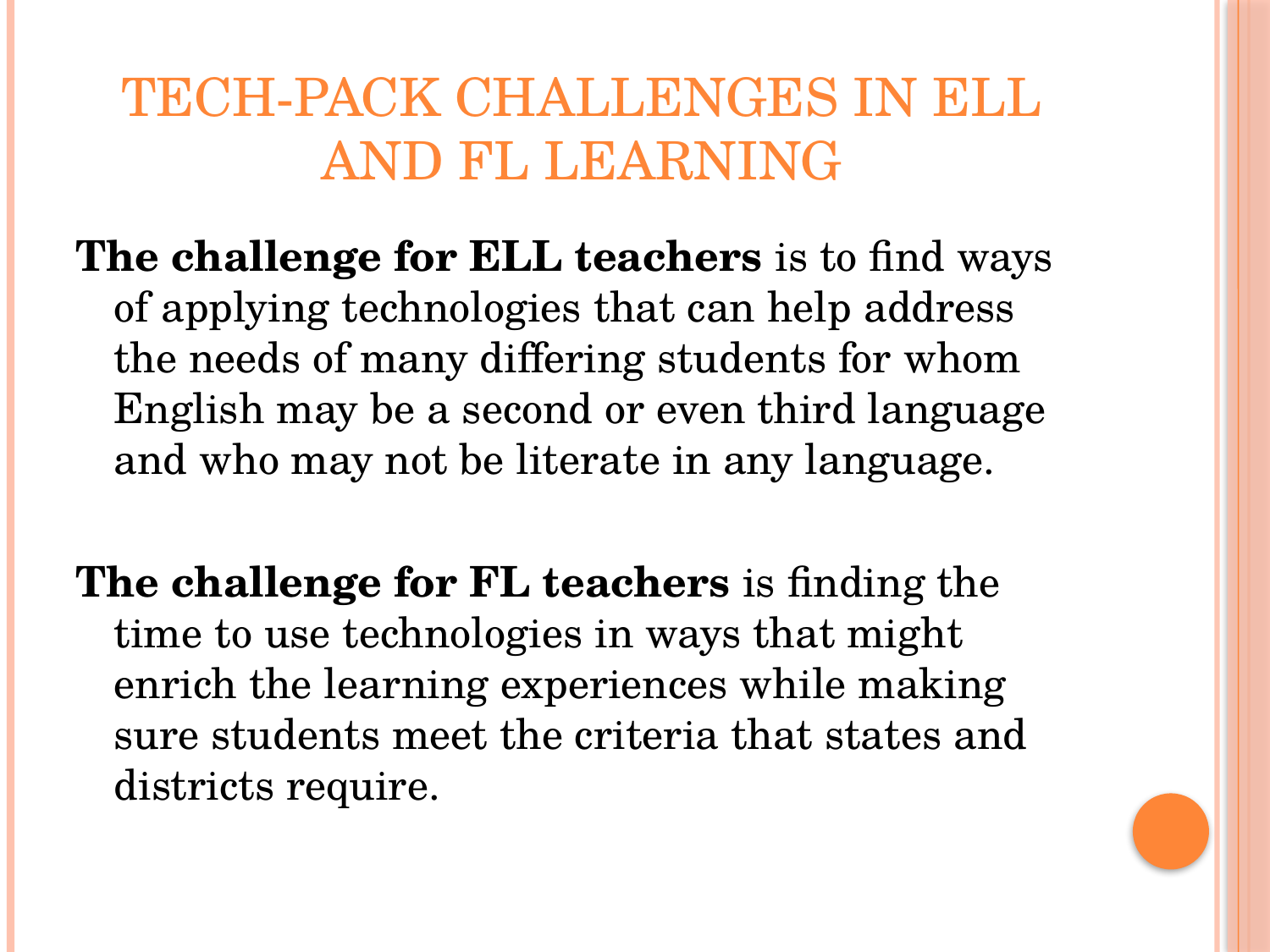

# Tech-pack challenges in ell and fl learning
The challenge for ELL teachers is to find ways of applying technologies that can help address the needs of many differing students for whom English may be a second or even third language and who may not be literate in any language.

The challenge for FL teachers is finding the time to use technologies in ways that might enrich the learning experiences while making sure students meet the criteria that states and districts require.